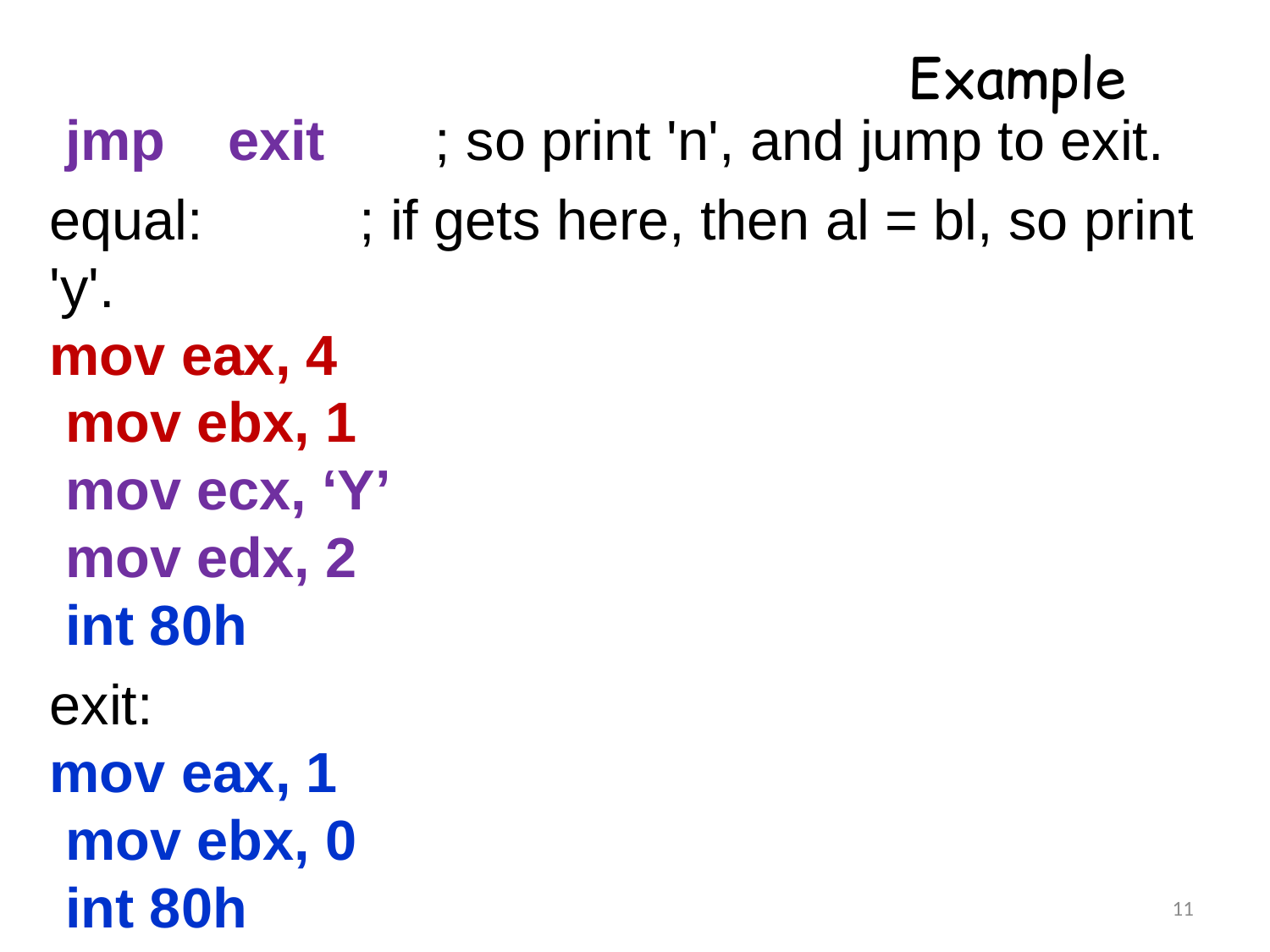

# Example
 jmp    exit       ; so print 'n', and jump to exit.
equal:          ; if gets here, then al = bl, so print 'y'.
mov eax, 4
 mov ebx, 1
 mov ecx, ‘Y’
 mov edx, 2
 int 80h
exit:
mov eax, 1
 mov ebx, 0
 int 80h

11